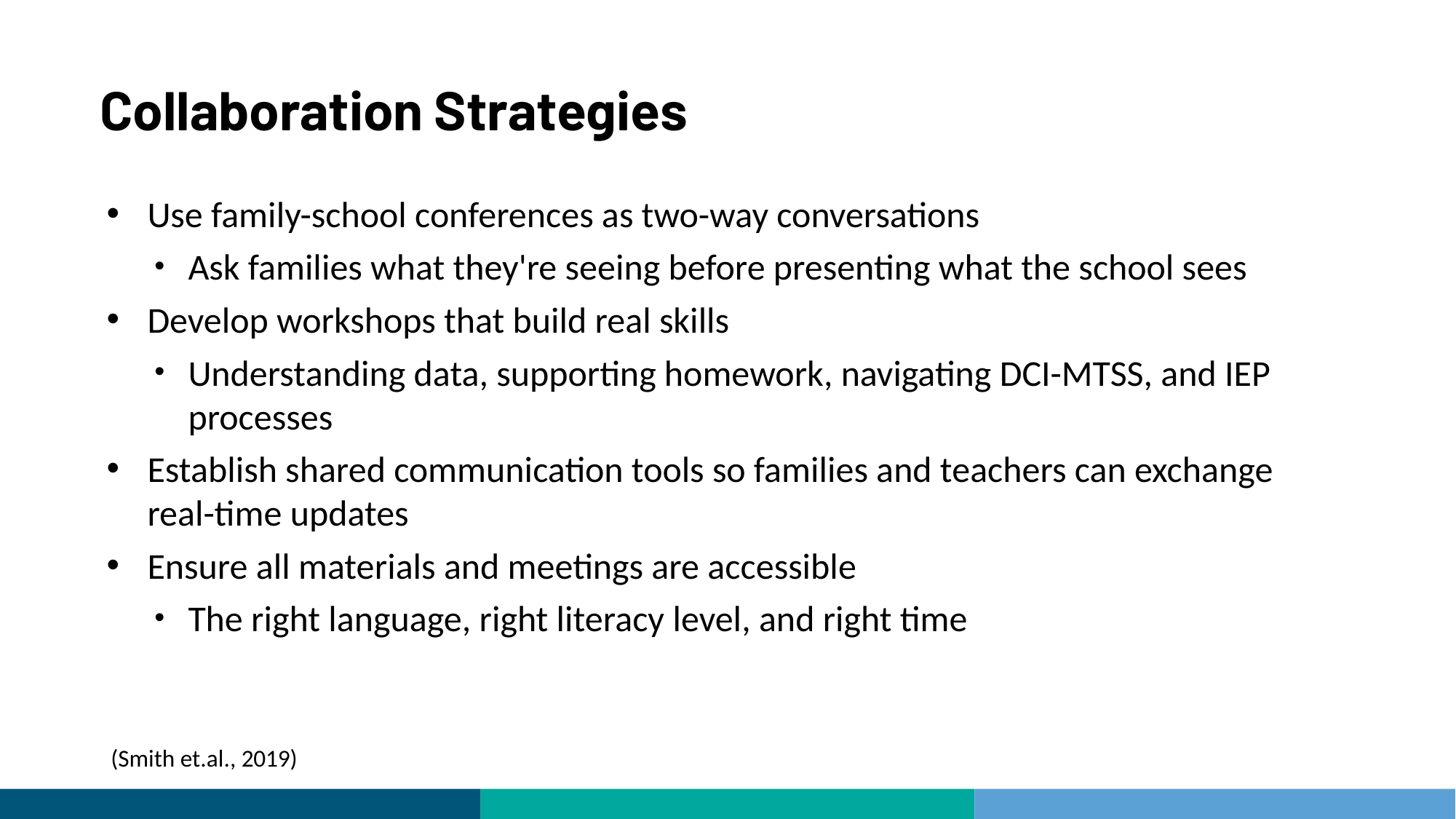

# Collaboration Strategies
Use family-school conferences as two-way conversations
Ask families what they're seeing before presenting what the school sees
Develop workshops that build real skills
Understanding data, supporting homework, navigating DCI-MTSS, and IEP processes
Establish shared communication tools so families and teachers can exchange real-time updates
Ensure all materials and meetings are accessible
The right language, right literacy level, and right time
(Smith et.al., 2019)